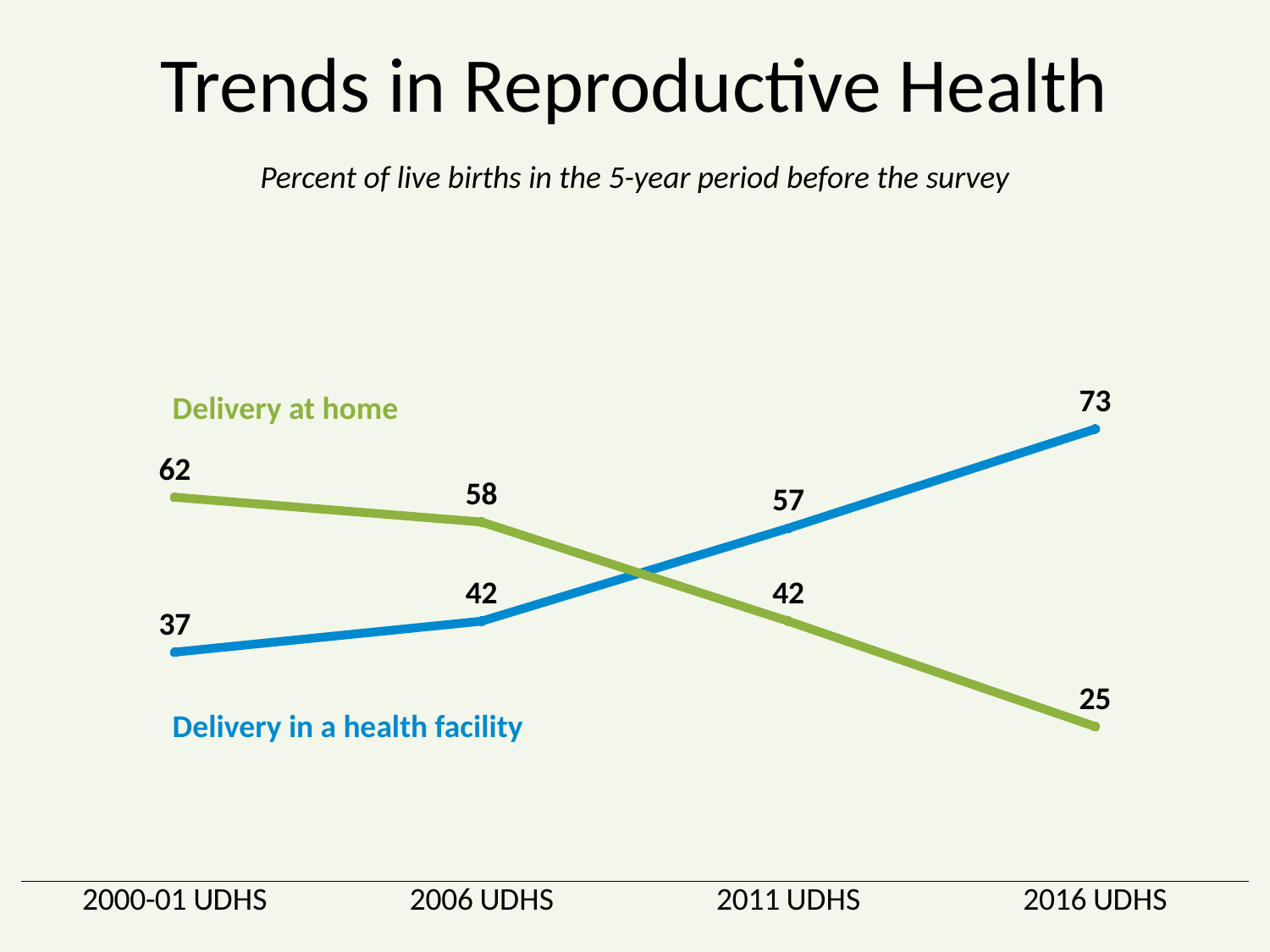

# Trends in Reproductive Health
Percent of live births in the 5-year period before the survey

### Chart

| Category | Delivery in a health facility | Delivery at home |
|---|---|---|
| 2000-01 UDHS | 37.0 | 62.0 |
| 2006 UDHS | 42.0 | 58.0 |
| 2011 UDHS | 57.0 | 42.0 |
| 2016 UDHS | 73.0 | 25.0 |
Delivery at home
Delivery in a health facility